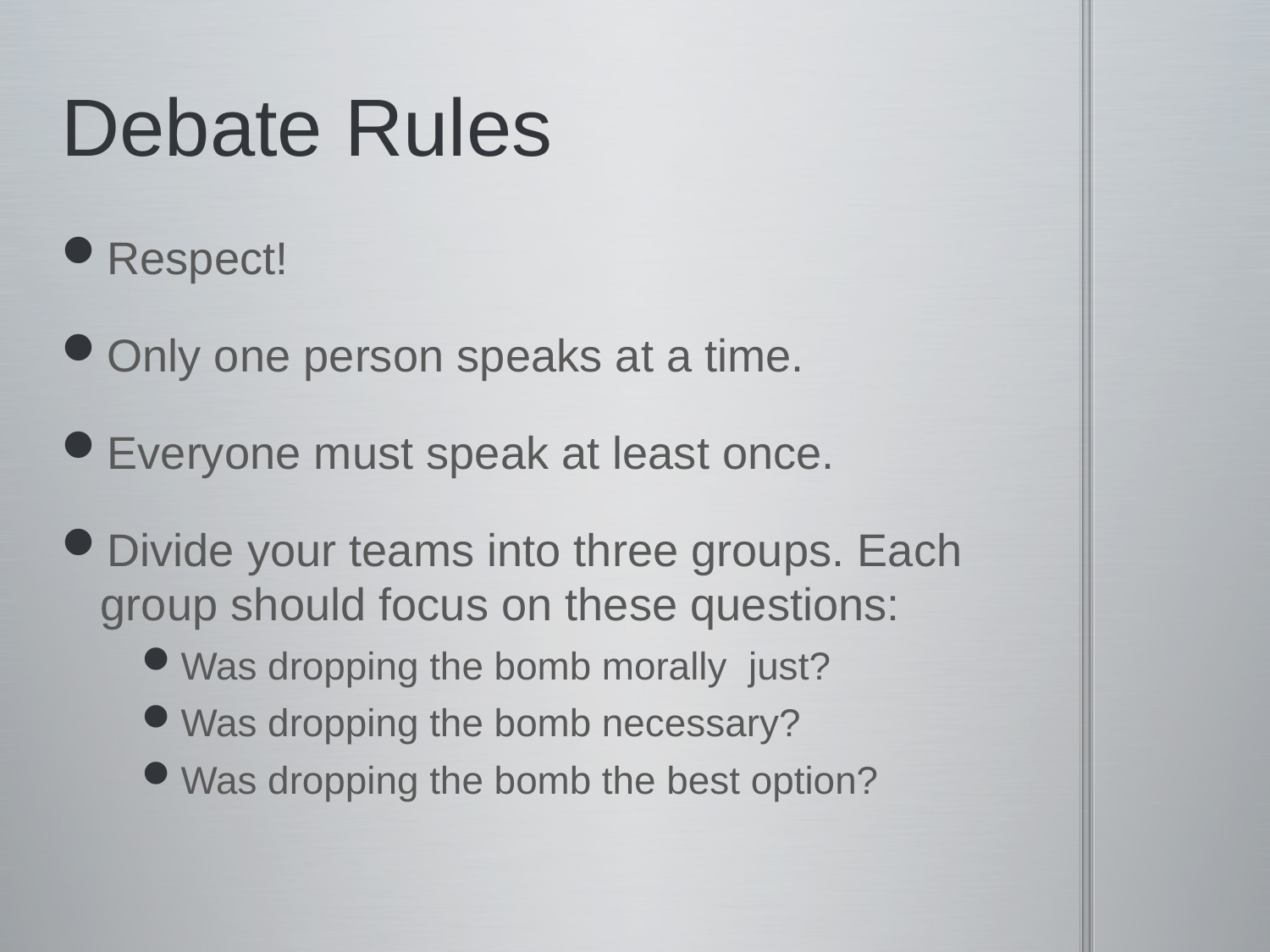

# Debate Rules
Respect!
Only one person speaks at a time.
Everyone must speak at least once.
Divide your teams into three groups. Each group should focus on these questions:
Was dropping the bomb morally  just?
Was dropping the bomb necessary?
Was dropping the bomb the best option?